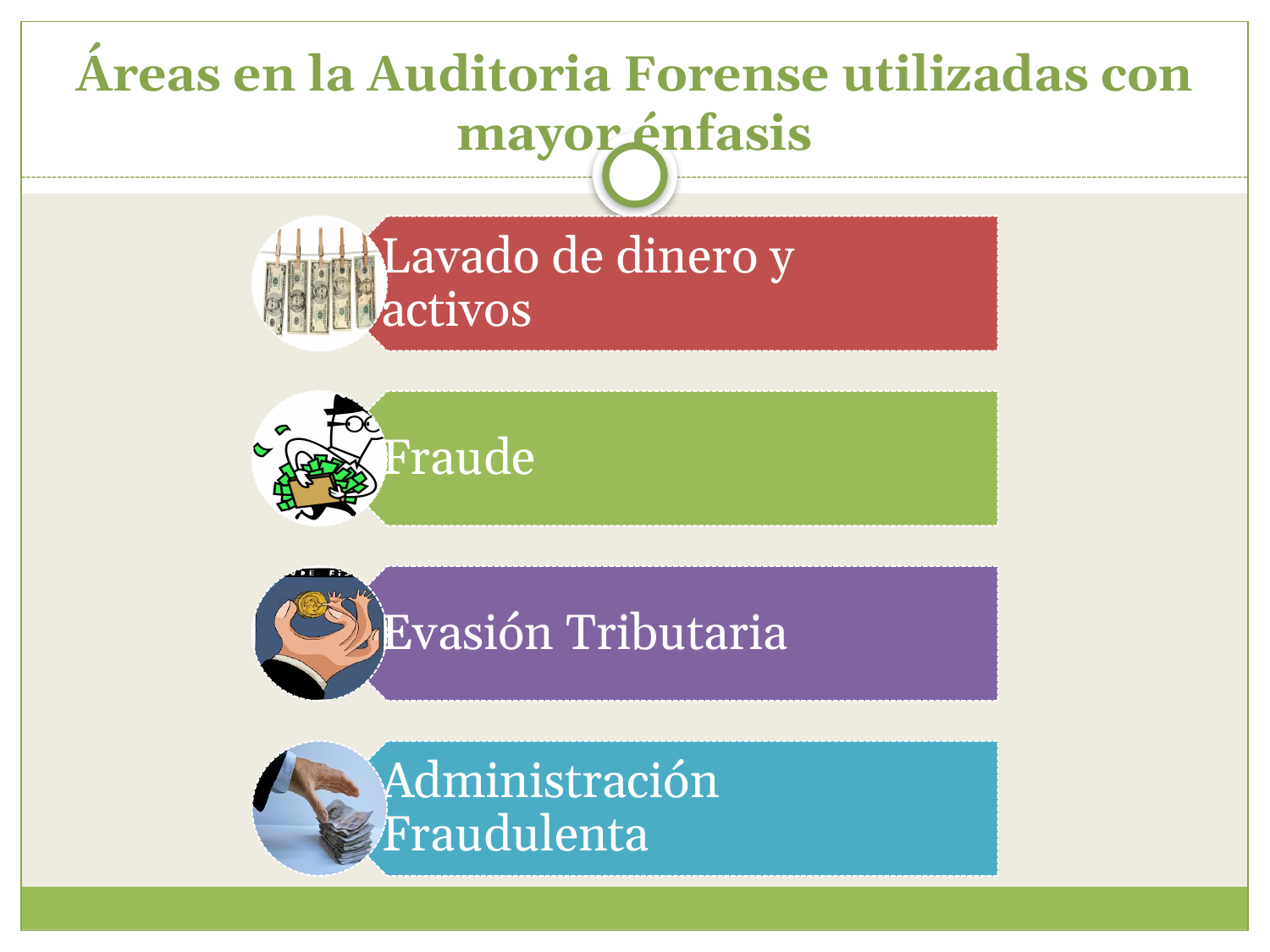

# Áreas en la Auditoria Forense utilizadas con mayor énfasis
Lavado de dinero y activos
Fraude
Evasión Tributaria
Administración Fraudulenta